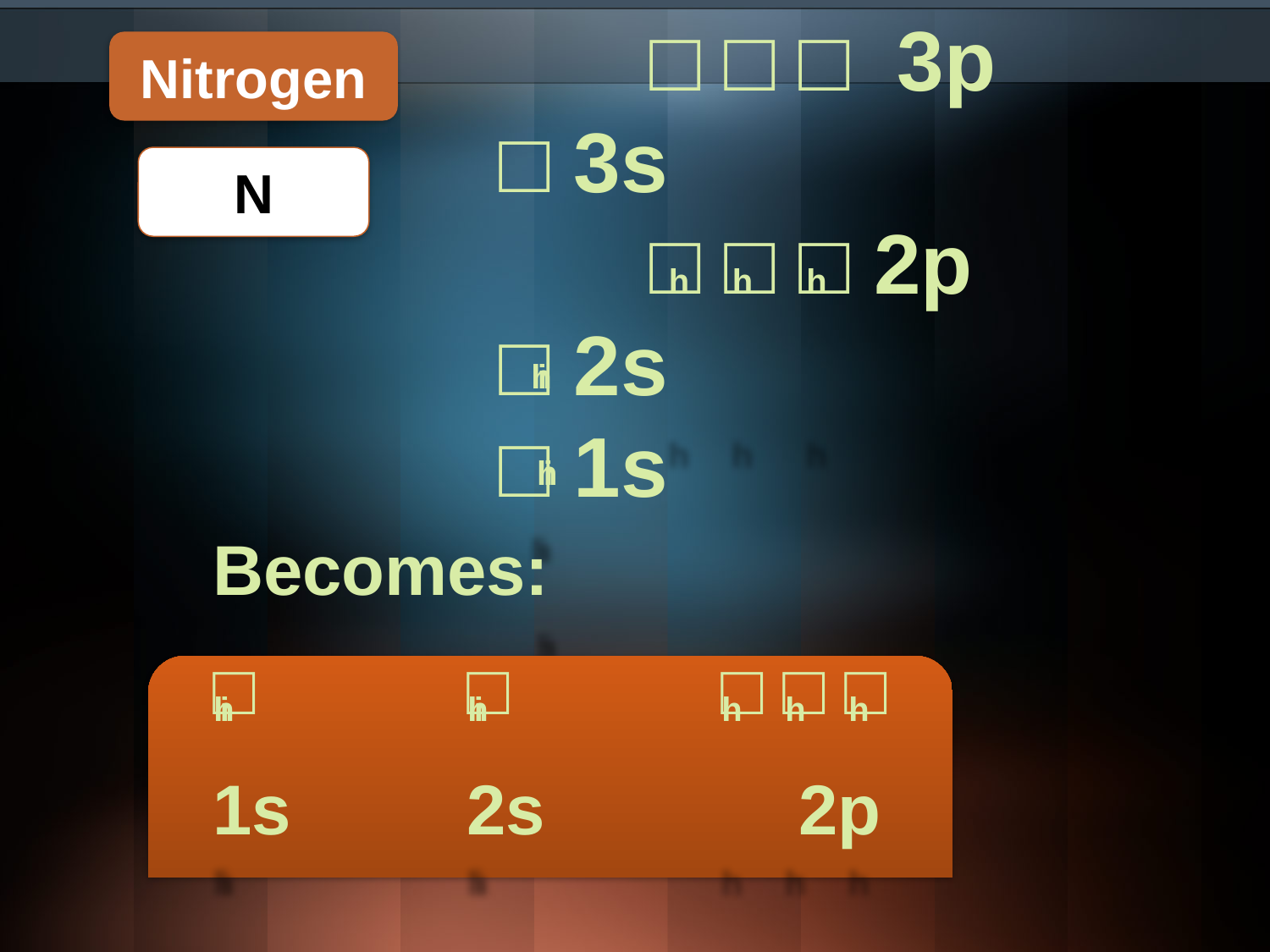

□ □ □  3p
□ 3s
	 □ □ □ 2p
□ 2s
□ 1s
Nitrogen
N
h
h
h
hi
hi
Becomes:
□	 	□	 	□ □ □
1s	 	2s      	    2p

hi
hi
h
h
h